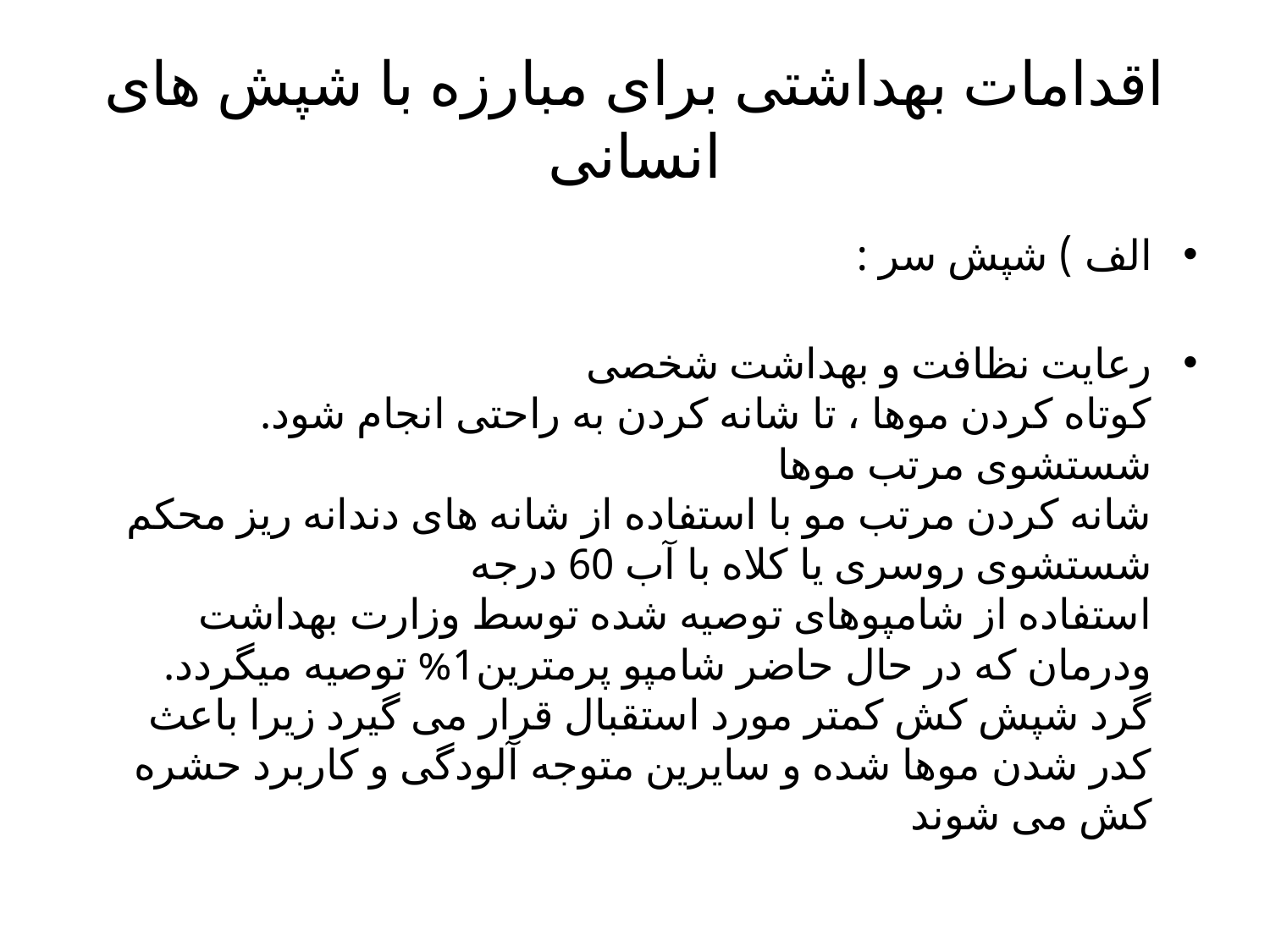

# اقدامات بهداشتی برای مبارزه با شپش های انسانی
الف ) شپش سر :
رعایت نظافت و بهداشت شخصی
کوتاه کردن موها ، تا شانه کردن به راحتی انجام شود.
شستشوی مرتب موها
شانه کردن مرتب مو با استفاده از شانه های دندانه ریز محکم
شستشوی روسری یا کلاه با آب 60 درجه
استفاده از شامپوهای توصیه شده توسط وزارت بهداشت ودرمان كه در حال حاضر شامپو پرمترین1% توصیه میگردد.
گرد شپش کش کمتر مورد استقبال قرار می گیرد زیرا باعث کدر شدن موها شده و سایرین متوجه آلودگی و کاربرد حشره کش می شوند